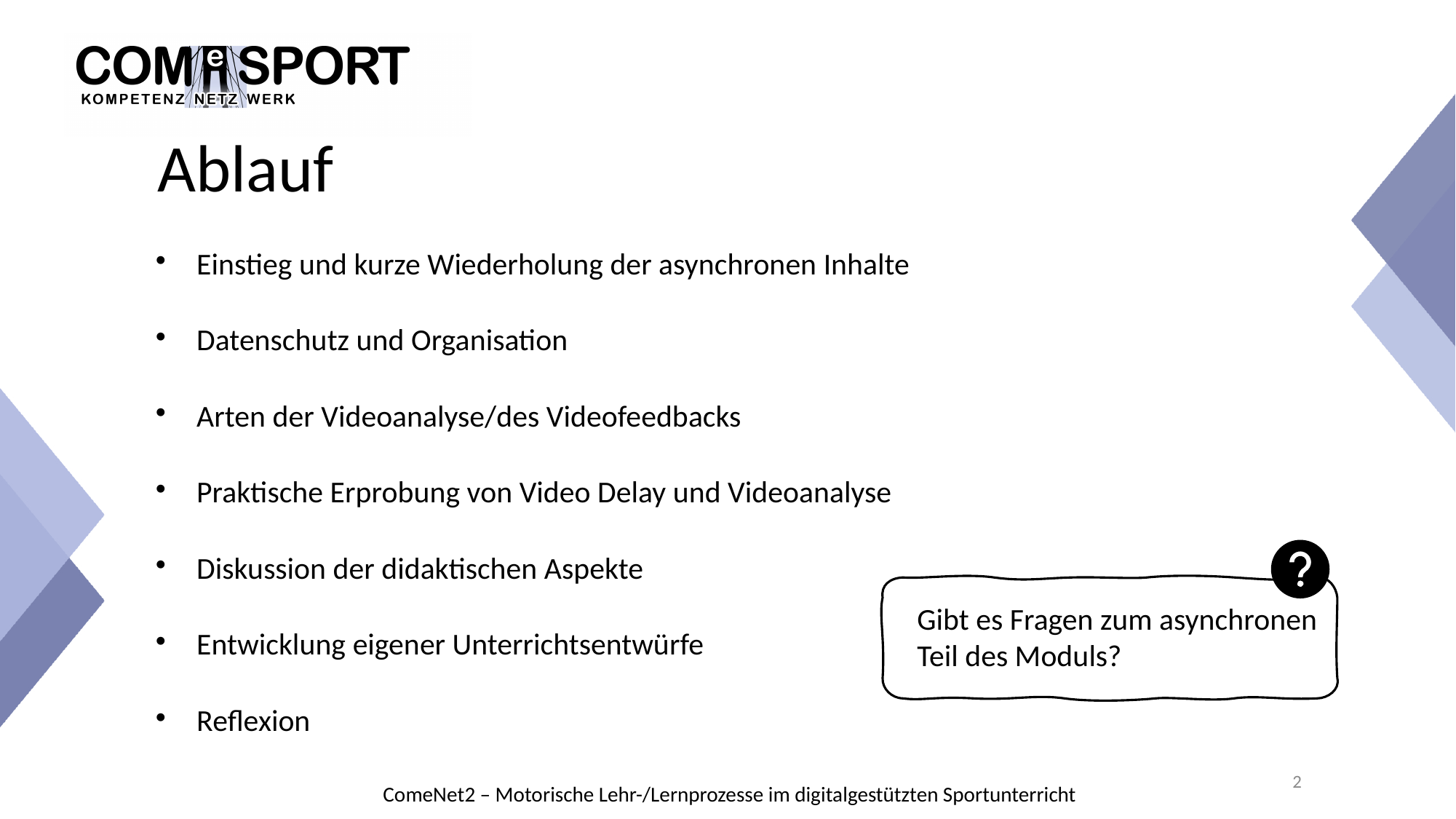

# Ablauf
Einstieg und kurze Wiederholung der asynchronen Inhalte
Datenschutz und Organisation
Arten der Videoanalyse/des Videofeedbacks
Praktische Erprobung von Video Delay und Videoanalyse
Diskussion der didaktischen Aspekte
Entwicklung eigener Unterrichtsentwürfe
Reflexion

Gibt es Fragen zum asynchronen Teil des Moduls?
2
ComeNet2 – Motorische Lehr-/Lernprozesse im digitalgestützten Sportunterricht